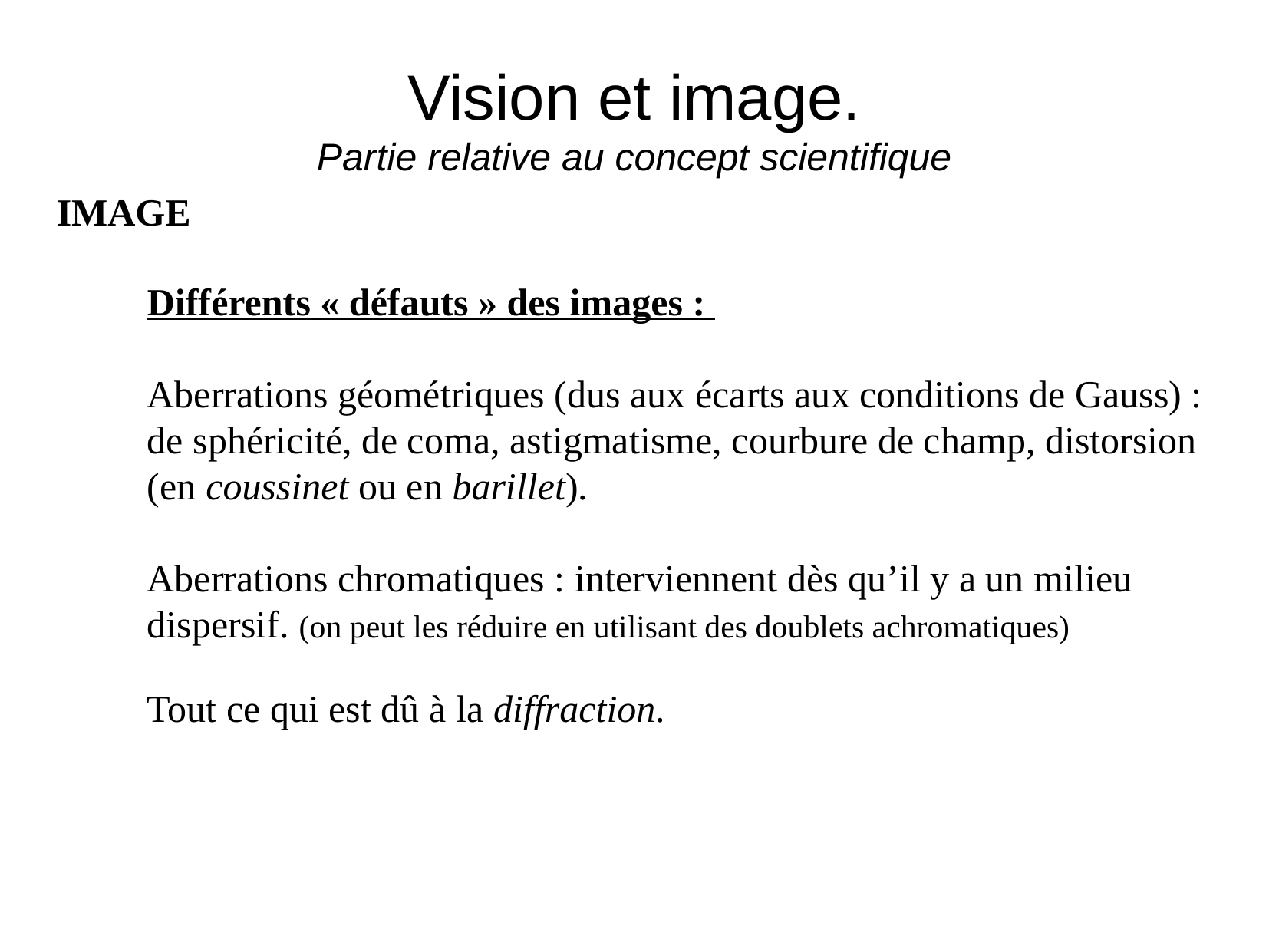

# Vision et image. Partie relative au concept scientifique
IMAGE
Différents « défauts » des images :

Aberrations géométriques (dus aux écarts aux conditions de Gauss) : de sphéricité, de coma, astigmatisme, courbure de champ, distorsion
(en coussinet ou en barillet).

Aberrations chromatiques : interviennent dès qu’il y a un milieu dispersif. (on peut les réduire en utilisant des doublets achromatiques)

Tout ce qui est dû à la diffraction.